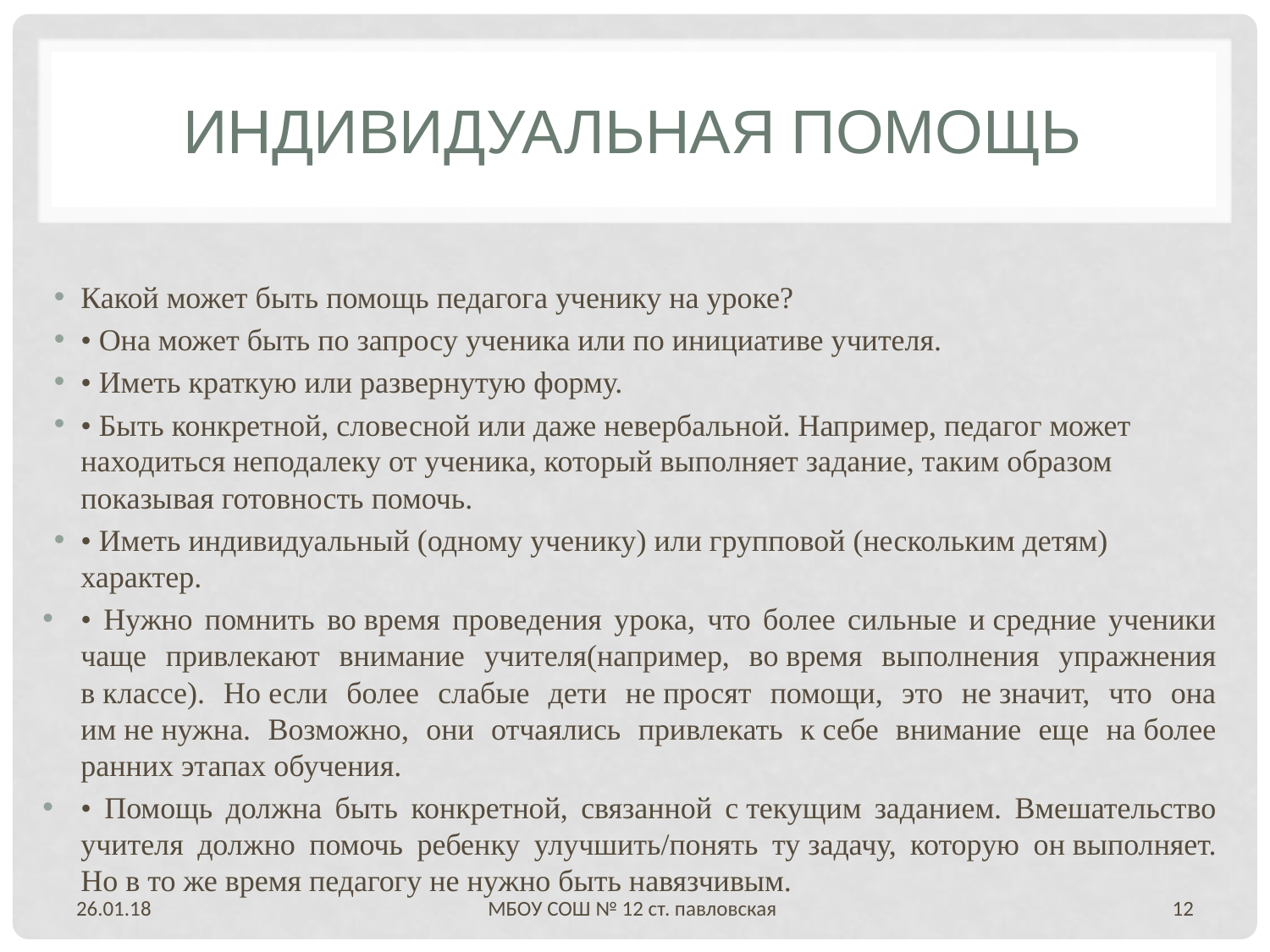

# Индивидуальная помощь
Какой может быть помощь педагога ученику на уроке?
• Она может быть по запросу ученика или по инициативе учителя.
• Иметь краткую или развернутую форму.
• Быть конкретной, словесной или даже невербальной. Например, педагог может находиться неподалеку от ученика, который выполняет задание, таким образом показывая готовность помочь.
• Иметь индивидуальный (одному ученику) или групповой (нескольким детям) характер.
• Нужно помнить во время проведения урока, что более сильные и средние ученики чаще привлекают внимание учителя(например, во время выполнения упражнения в классе). Но если более слабые дети не просят помощи, это не значит, что она им не нужна. Возможно, они отчаялись привлекать к себе внимание еще на более ранних этапах обучения.
• Помощь должна быть конкретной, связанной с текущим заданием. Вмешательство учителя должно помочь ребенку улучшить/понять ту задачу, которую он выполняет. Но в то же время педагогу не нужно быть навязчивым.

26.01.18
МБОУ СОШ № 12 ст. павловская
12